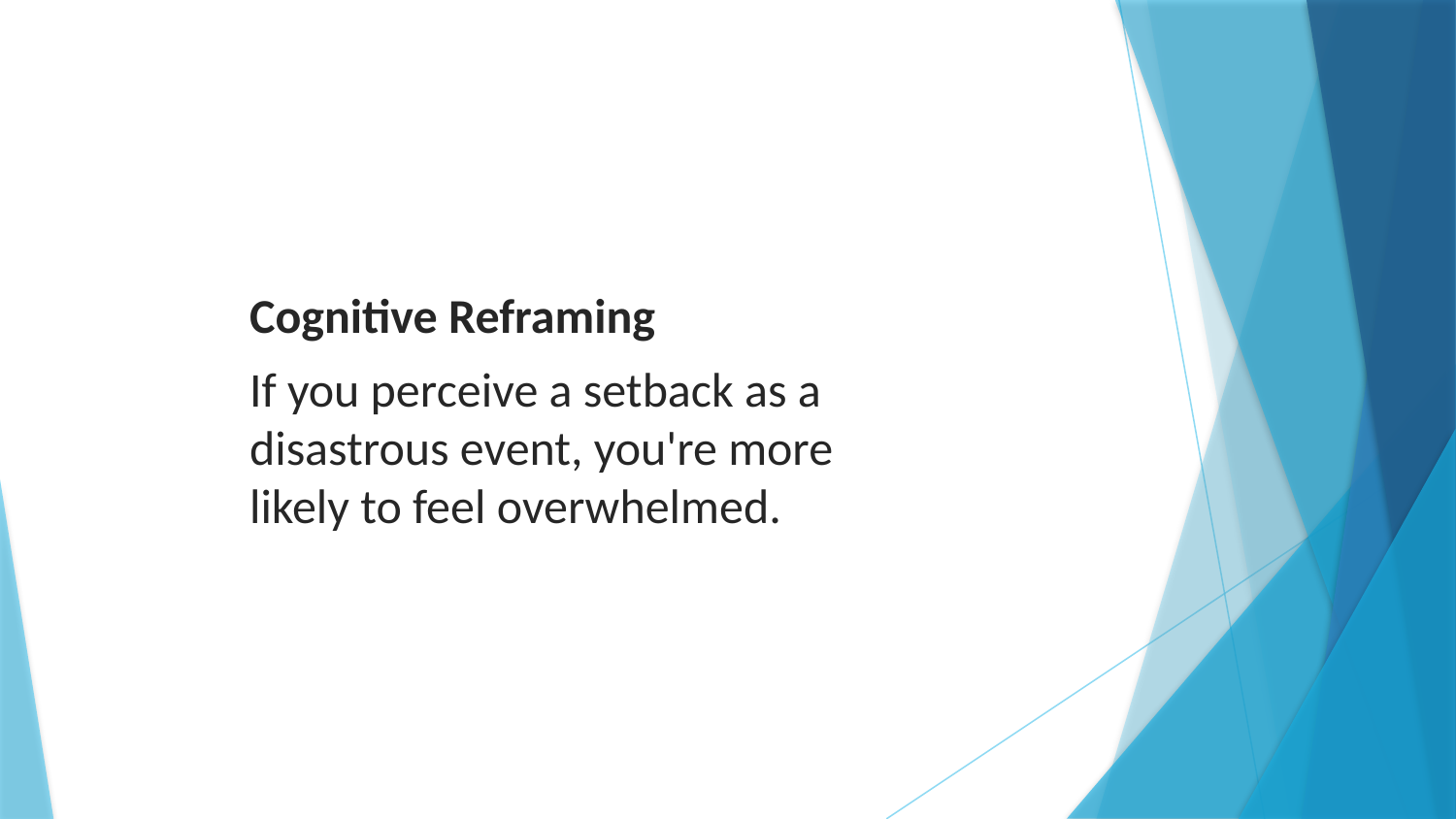

Cognitive Reframing
If you perceive a setback as a disastrous event, you're more likely to feel overwhelmed.